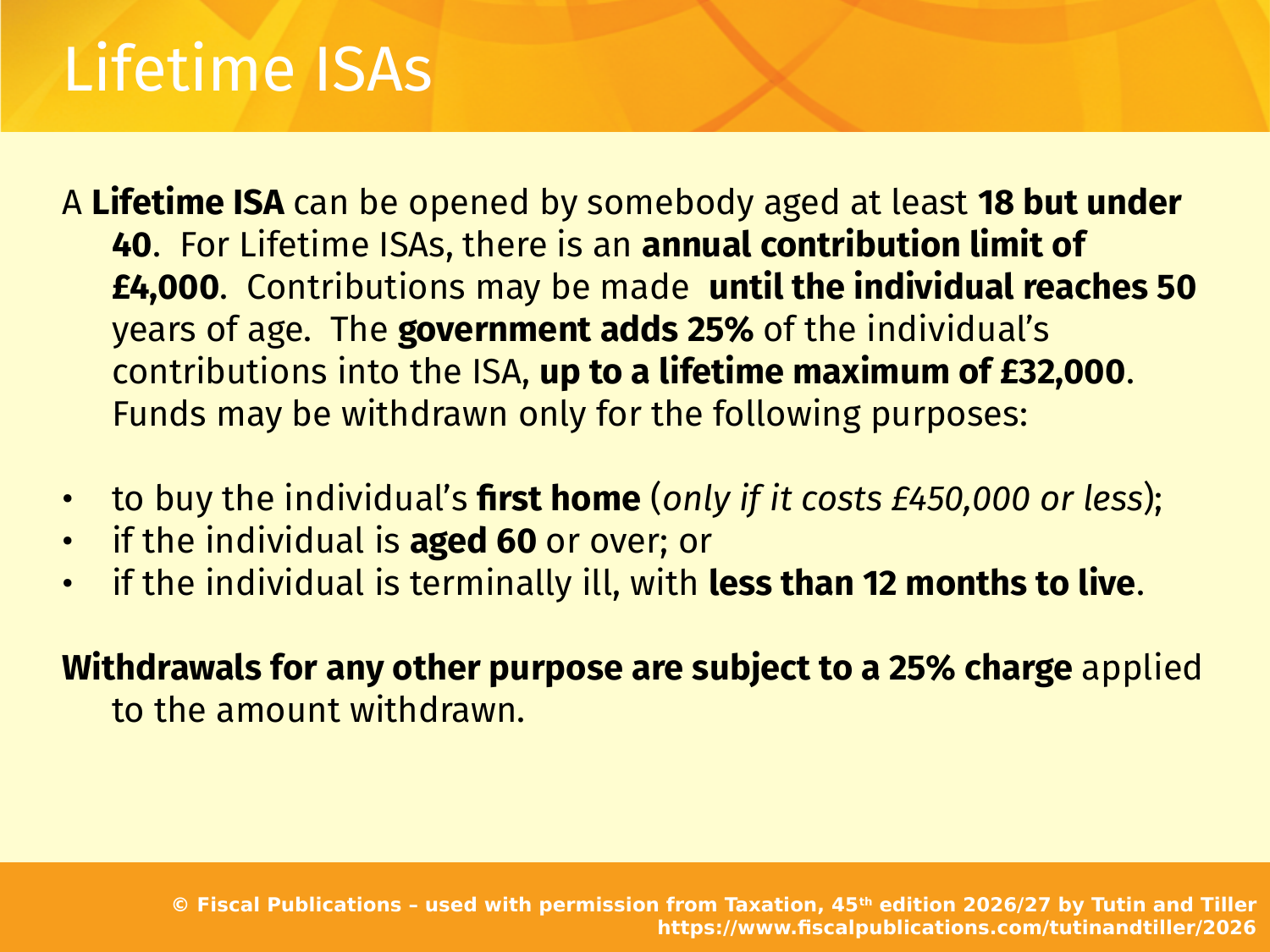

# Lifetime ISAs

A Lifetime ISA can be opened by somebody aged at least 18 but under 40.  For Lifetime ISAs, there is an annual contribution limit of £4,000.  Contributions may be made  until the individual reaches 50 years of age.  The government adds 25% of the individual’s contributions into the ISA, up to a lifetime maximum of £32,000.  Funds may be withdrawn only for the following purposes:

•	to buy the individual’s first home (only if it costs £450,000 or less);
•	if the individual is aged 60 or over; or
•	if the individual is terminally ill, with less than 12 months to live.

Withdrawals for any other purpose are subject to a 25% charge applied to the amount withdrawn.